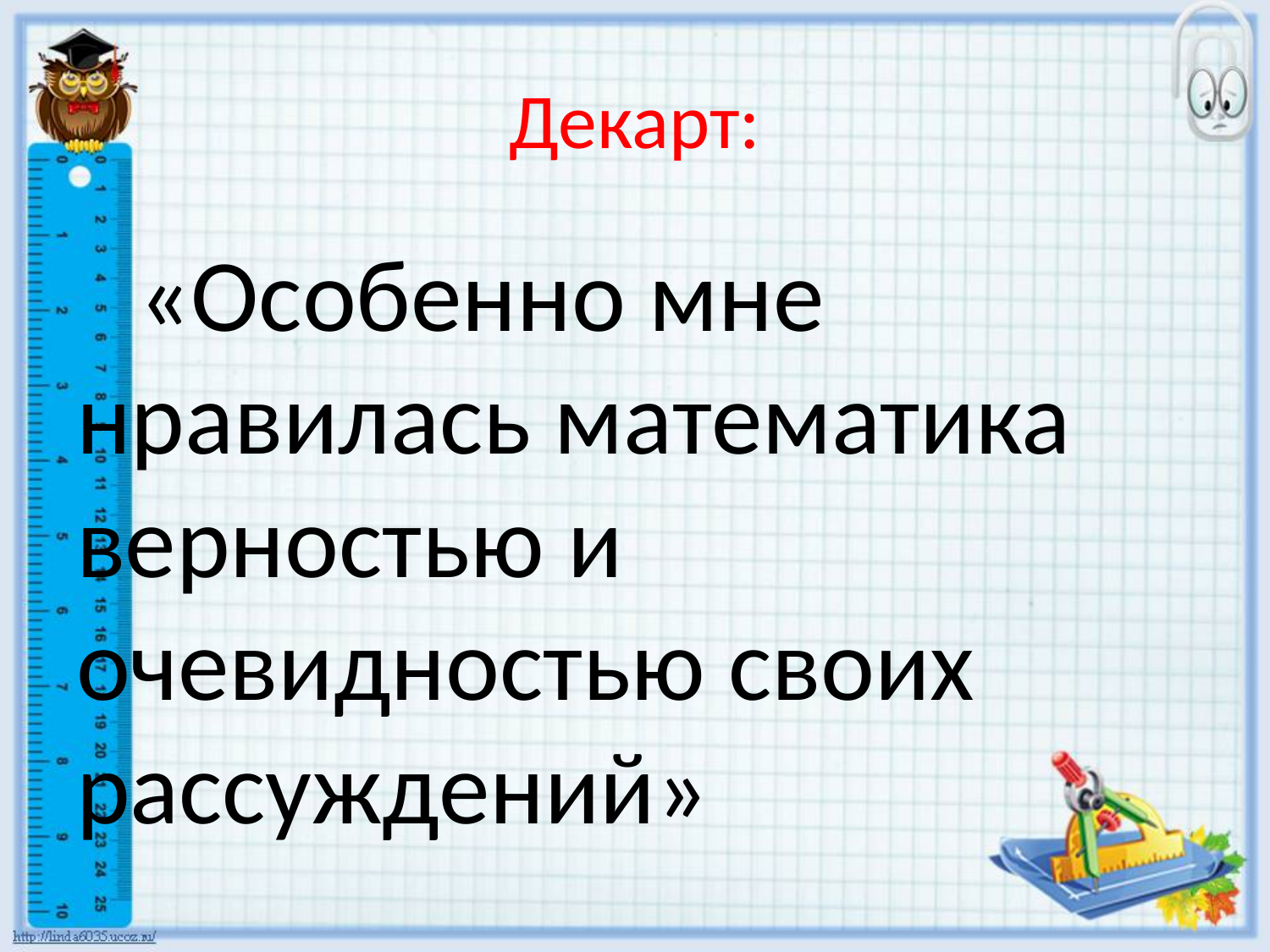

# Декарт:
     «Особенно мне    нравилась математика верностью и очевидностью своих рассуждений»